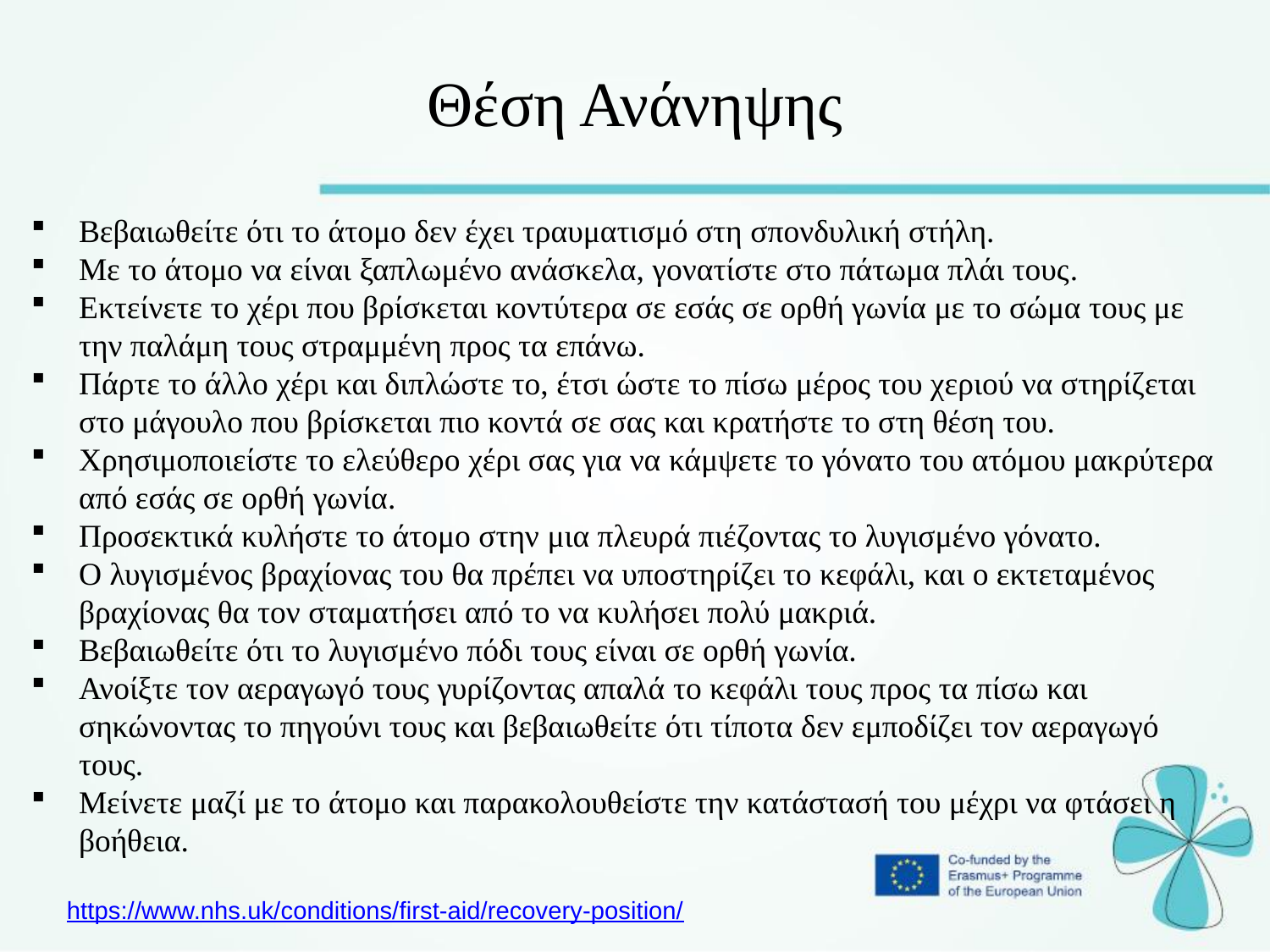

Θέση Ανάνηψης
Βεβαιωθείτε ότι το άτομο δεν έχει τραυματισμό στη σπονδυλική στήλη.
Με το άτομο να είναι ξαπλωμένο ανάσκελα, γονατίστε στο πάτωμα πλάι τους.
Εκτείνετε το χέρι που βρίσκεται κοντύτερα σε εσάς σε ορθή γωνία με το σώμα τους με την παλάμη τους στραμμένη προς τα επάνω.
Πάρτε το άλλο χέρι και διπλώστε το, έτσι ώστε το πίσω μέρος του χεριού να στηρίζεται στο μάγουλο που βρίσκεται πιο κοντά σε σας και κρατήστε το στη θέση του.
Χρησιμοποιείστε το ελεύθερο χέρι σας για να κάμψετε το γόνατο του ατόμου μακρύτερα από εσάς σε ορθή γωνία.
Προσεκτικά κυλήστε το άτομο στην μια πλευρά πιέζοντας το λυγισμένο γόνατο.
Ο λυγισμένος βραχίονας του θα πρέπει να υποστηρίζει το κεφάλι, και ο εκτεταμένος βραχίονας θα τον σταματήσει από το να κυλήσει πολύ μακριά.
Βεβαιωθείτε ότι το λυγισμένο πόδι τους είναι σε ορθή γωνία.
Ανοίξτε τον αεραγωγό τους γυρίζοντας απαλά το κεφάλι τους προς τα πίσω και σηκώνοντας το πηγούνι τους και βεβαιωθείτε ότι τίποτα δεν εμποδίζει τον αεραγωγό τους.
Μείνετε μαζί με το άτομο και παρακολουθείστε την κατάστασή του μέχρι να φτάσει η βοήθεια.
https://www.nhs.uk/conditions/first-aid/recovery-position/